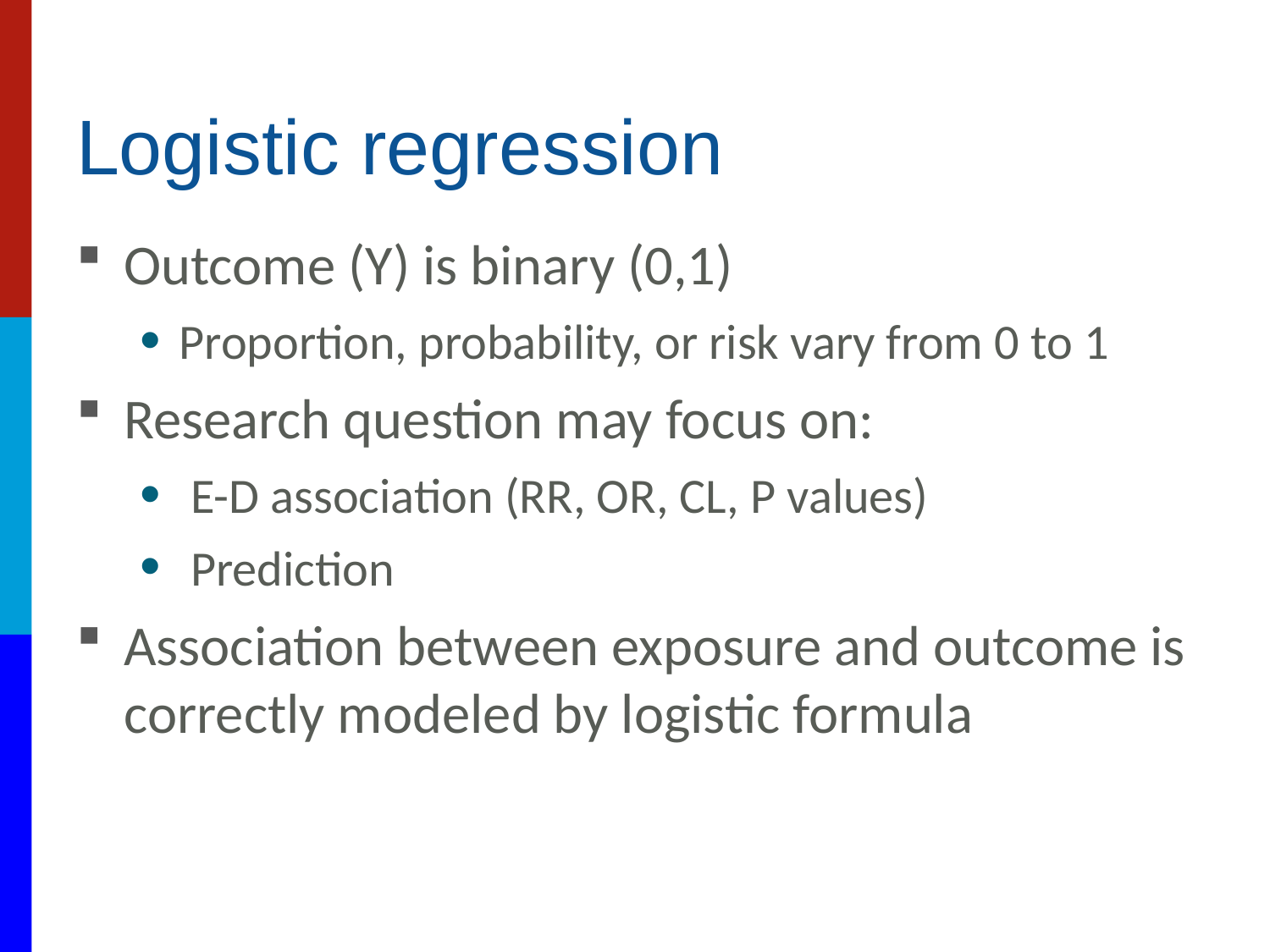

# Logistic regression
Outcome (Y) is binary (0,1)
Proportion, probability, or risk vary from 0 to 1
Research question may focus on:
 E-D association (RR, OR, CL, P values)
 Prediction
Association between exposure and outcome is correctly modeled by logistic formula